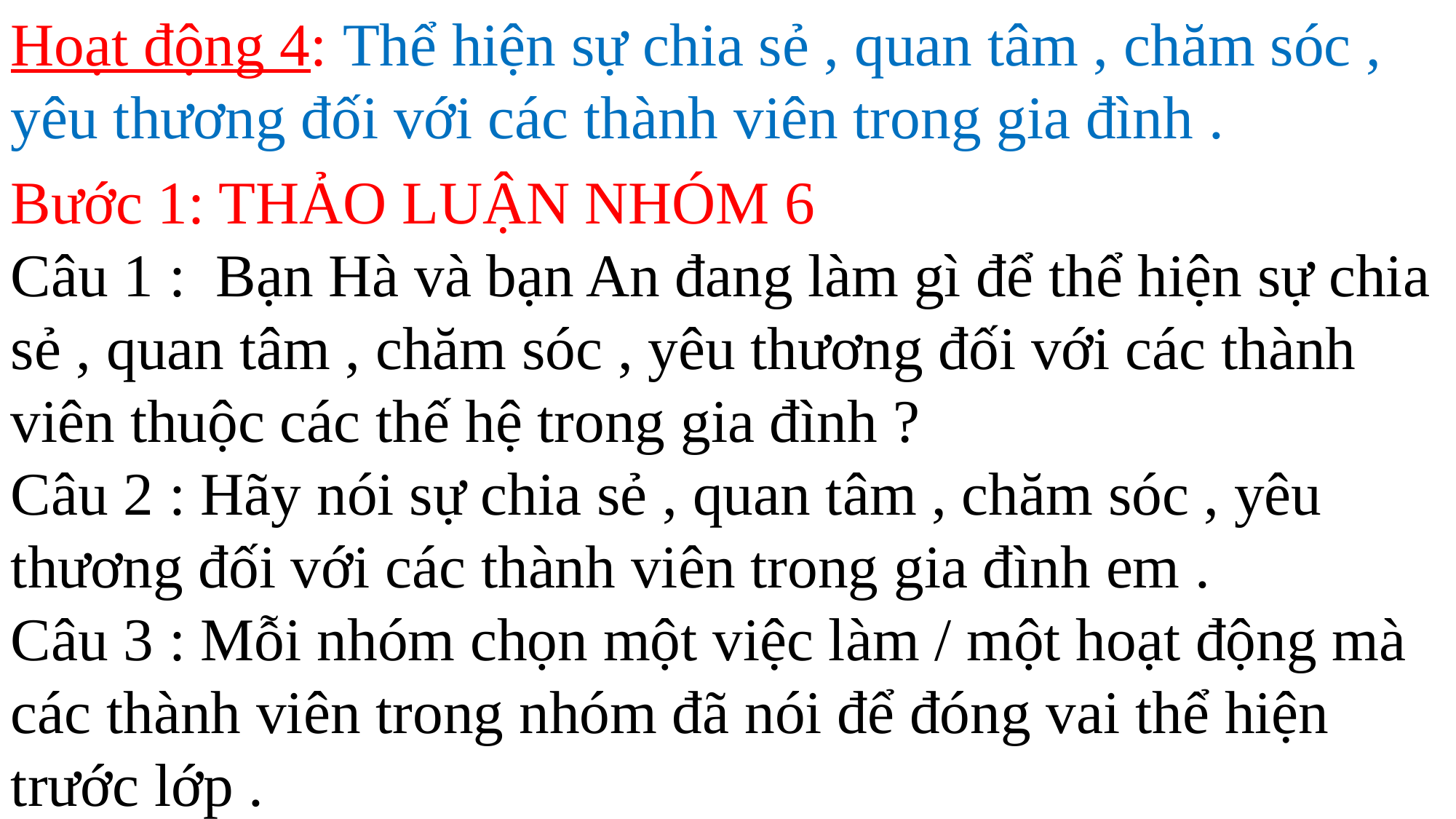

Hoạt động 4: Thể hiện sự chia sẻ , quan tâm , chăm sóc , yêu thương đối với các thành viên trong gia đình .
Bước 1: THẢO LUẬN NHÓM 6
Câu 1 :  Bạn Hà và bạn An đang làm gì để thể hiện sự chia sẻ , quan tâm , chăm sóc , yêu thương đối với các thành viên thuộc các thế hệ trong gia đình ?
Câu 2 : Hãy nói sự chia sẻ , quan tâm , chăm sóc , yêu thương đối với các thành viên trong gia đình em .
Câu 3 : Mỗi nhóm chọn một việc làm / một hoạt động mà các thành viên trong nhóm đã nói để đóng vai thể hiện trước lớp .